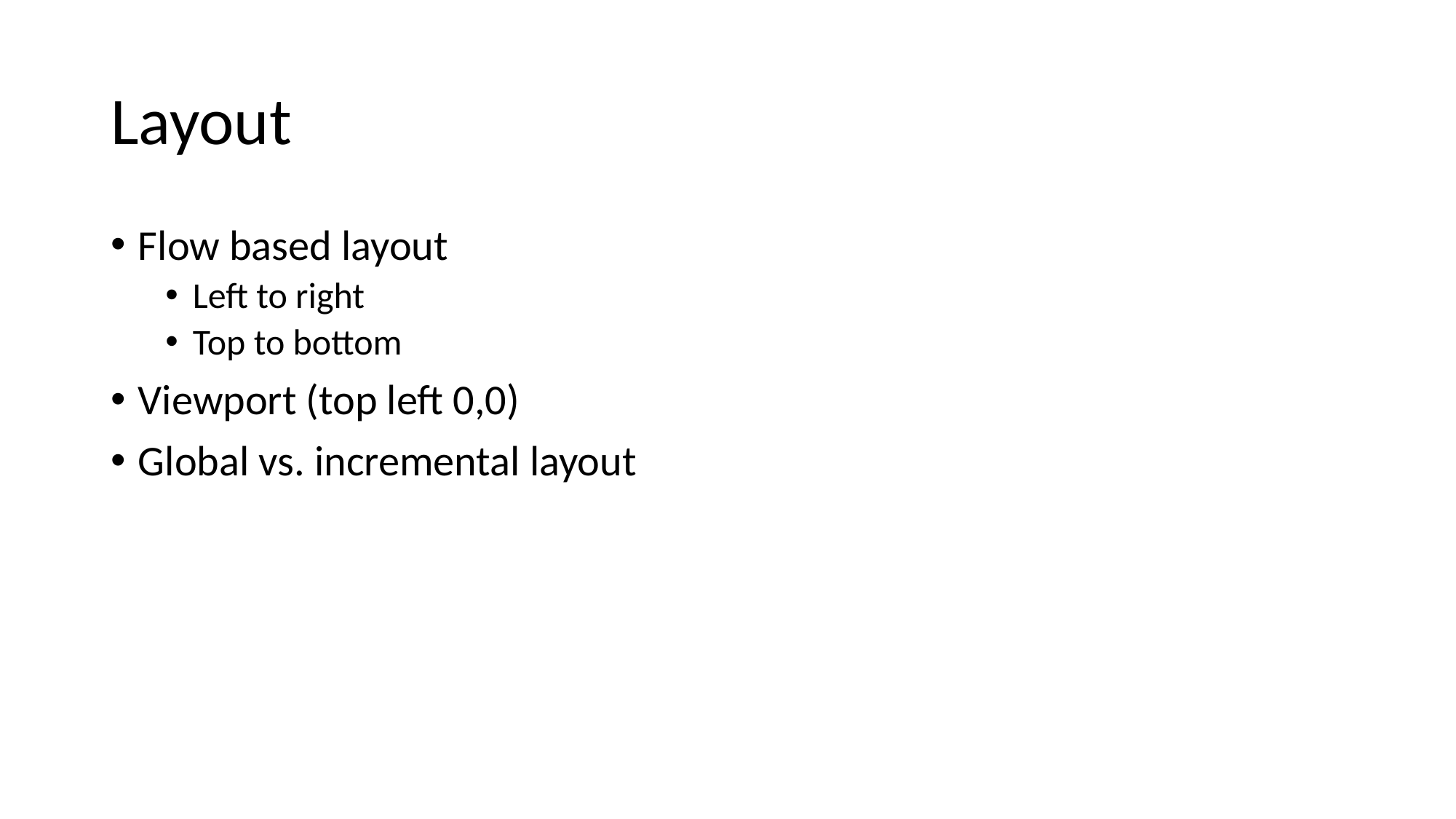

# Layout
Flow based layout
Left to right
Top to bottom
Viewport (top left 0,0)
Global vs. incremental layout